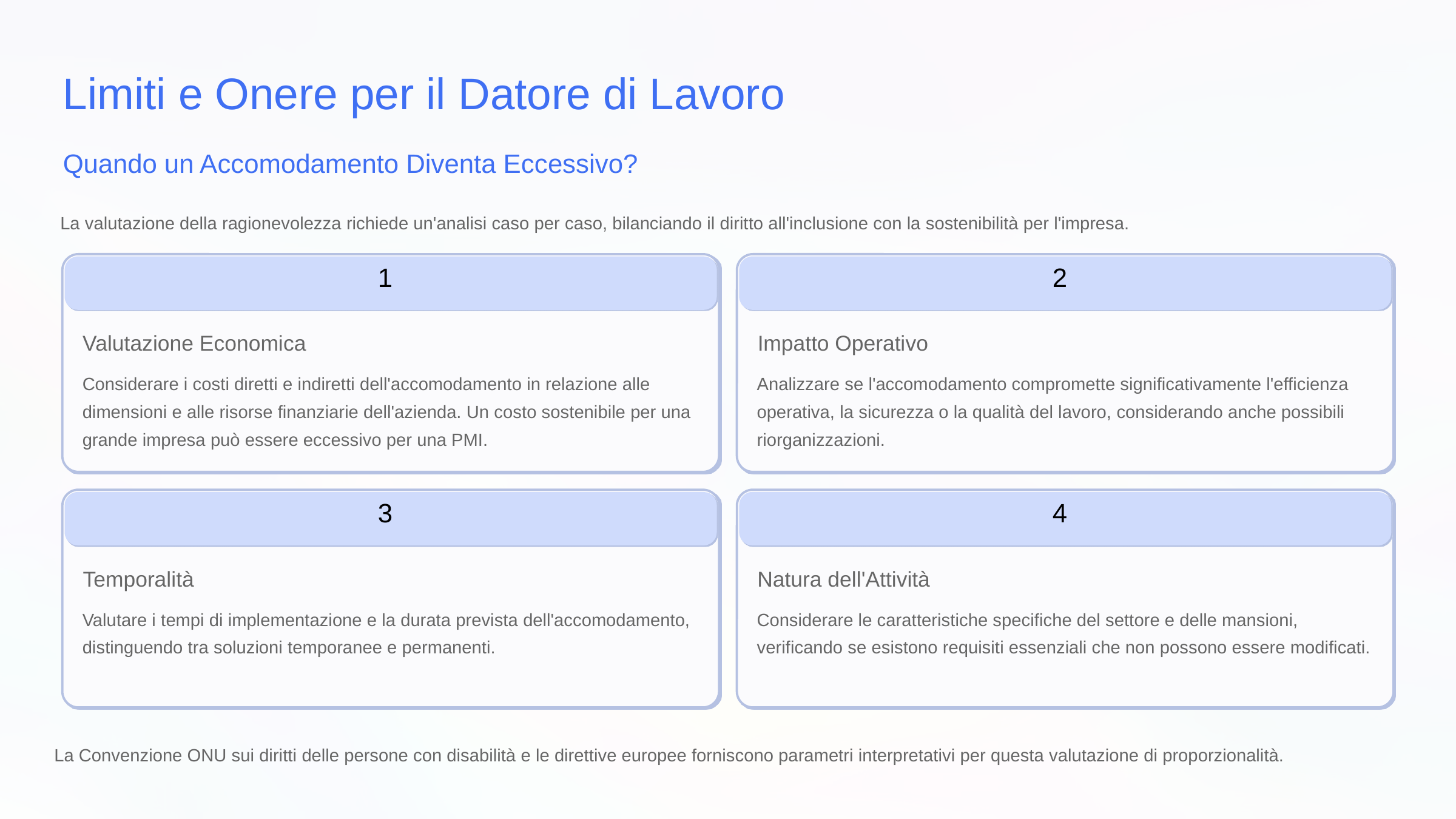

Limiti e Onere per il Datore di Lavoro
Quando un Accomodamento Diventa Eccessivo?
La valutazione della ragionevolezza richiede un'analisi caso per caso, bilanciando il diritto all'inclusione con la sostenibilità per l'impresa.

1
2
Valutazione Economica
Impatto Operativo
Considerare i costi diretti e indiretti dell'accomodamento in relazione alle dimensioni e alle risorse finanziarie dell'azienda. Un costo sostenibile per una grande impresa può essere eccessivo per una PMI.
Analizzare se l'accomodamento compromette significativamente l'efficienza operativa, la sicurezza o la qualità del lavoro, considerando anche possibili riorganizzazioni.

3
4
Temporalità
Natura dell'Attività
Valutare i tempi di implementazione e la durata prevista dell'accomodamento, distinguendo tra soluzioni temporanee e permanenti.
Considerare le caratteristiche specifiche del settore e delle mansioni, verificando se esistono requisiti essenziali che non possono essere modificati.
La Convenzione ONU sui diritti delle persone con disabilità e le direttive europee forniscono parametri interpretativi per questa valutazione di proporzionalità.